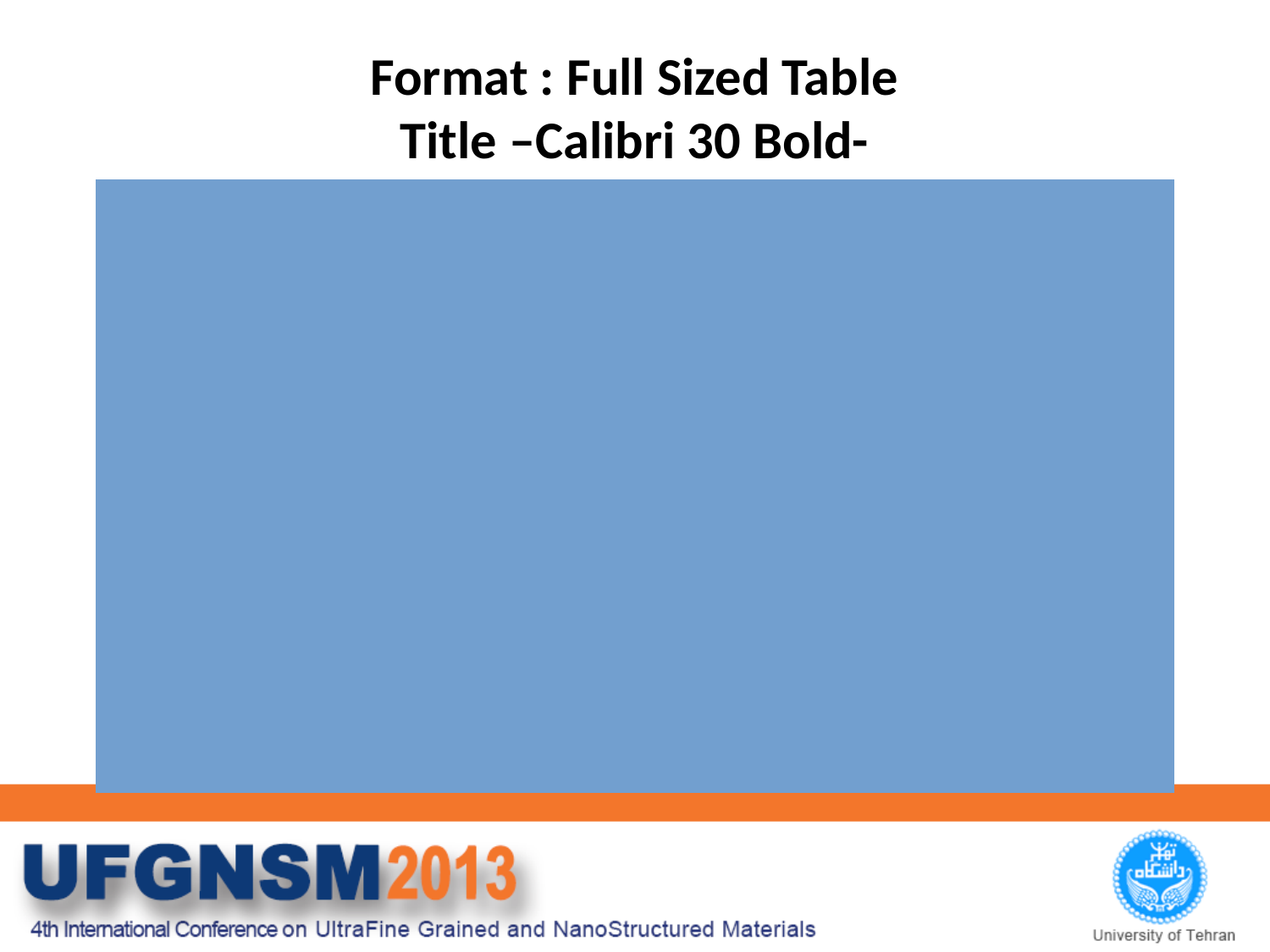

# Format : Full Sized Table Title –Calibri 30 Bold-